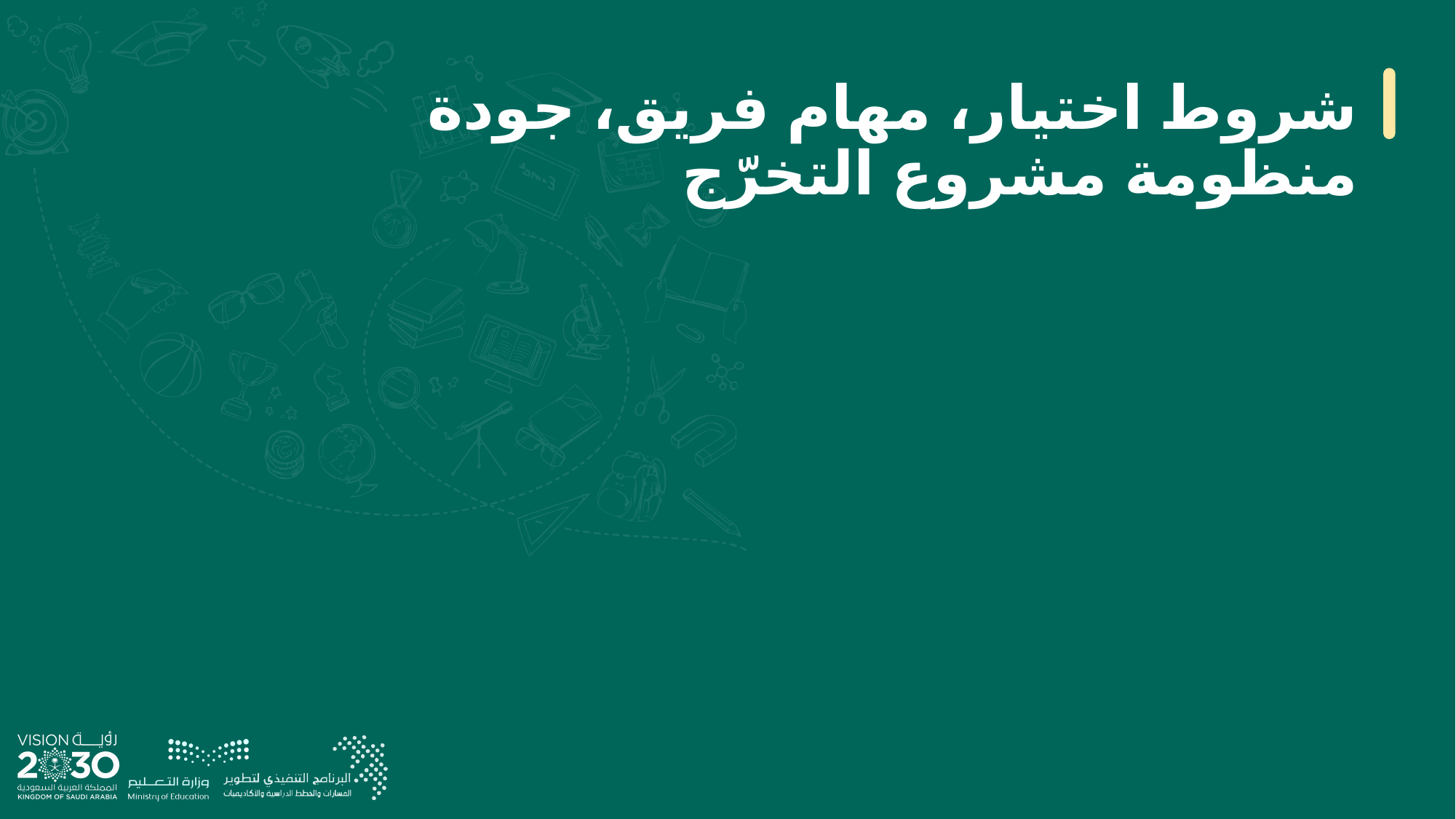

# شروط اختيار، مهام فريق، جودة منظومة مشروع التخرّج